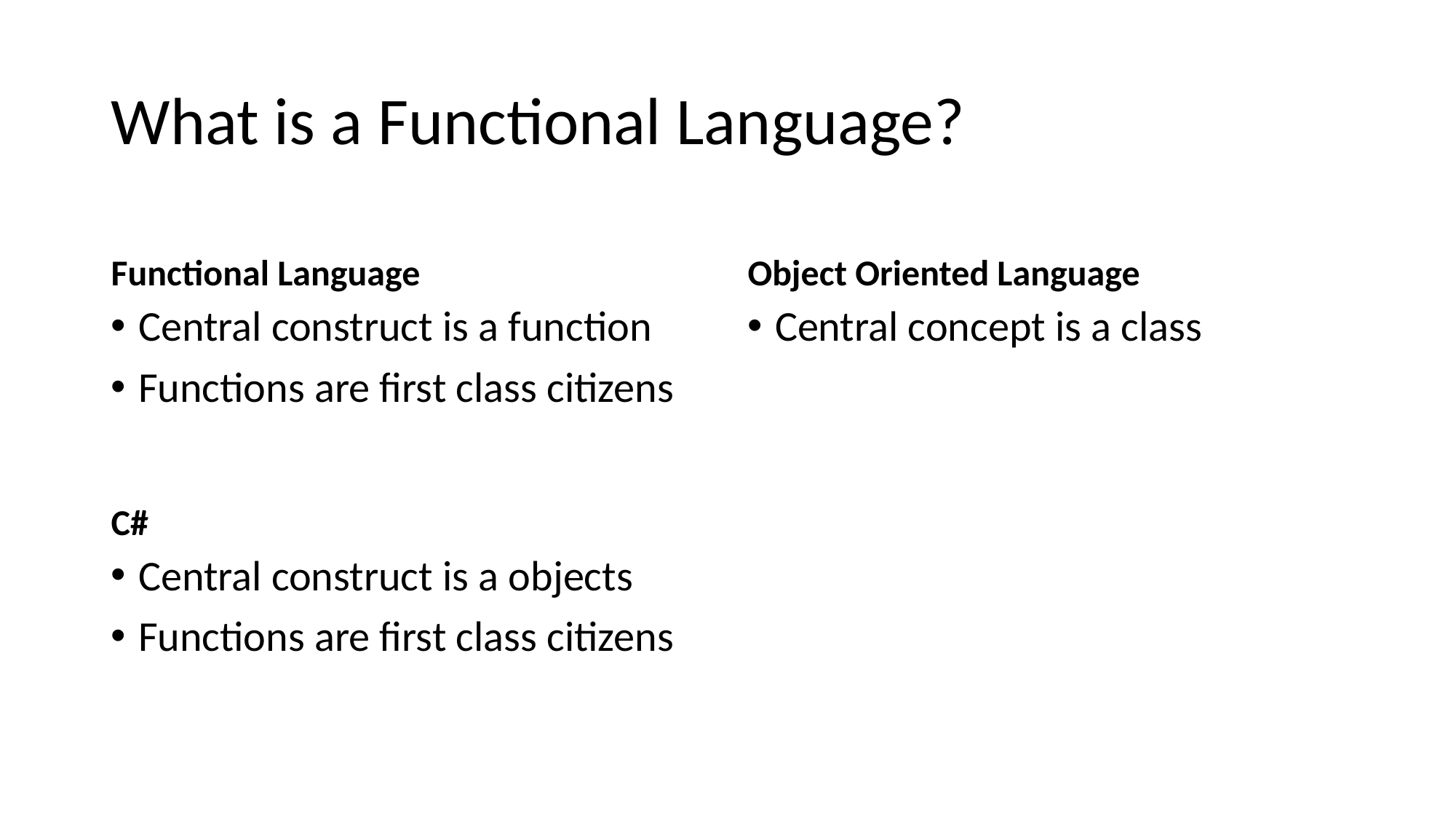

# What is a Functional Language?
Functional Language
Object Oriented Language
Central construct is a function
Functions are first class citizens
Central concept is a class
C#
Central construct is a objects
Functions are first class citizens